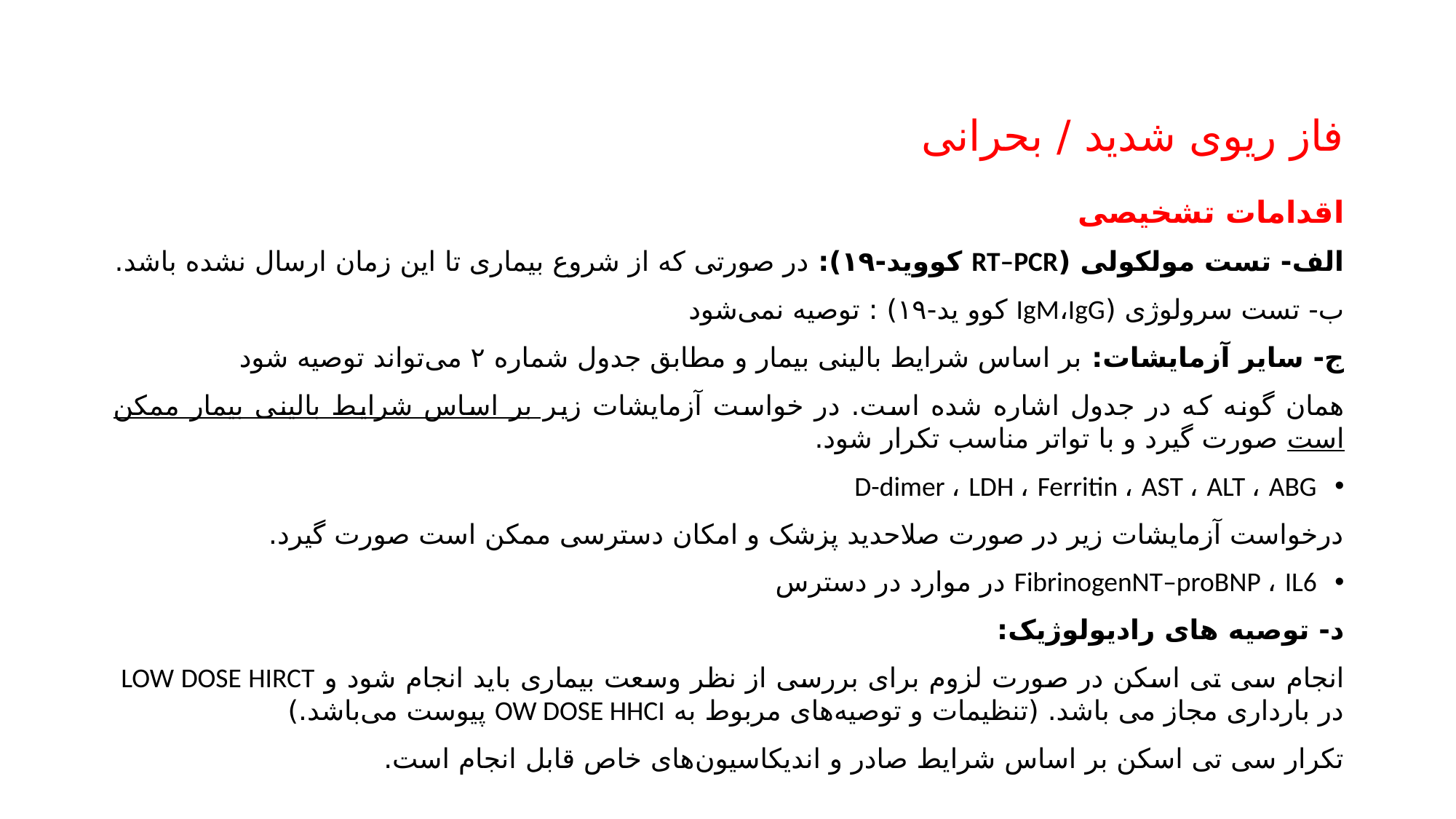

فاز ریوی شدید / بحرانی
اقدامات تشخیصی
الف- تست مولکولی (RT–PCR کووید-۱۹): در صورتی که از شروع بیماری تا این زمان ارسال نشده باشد.
ب- تست سرولوژی (IgM،IgG کوو ید-۱۹) : توصیه نمی‌شود
ج- سایر آزمایشات: بر اساس شرایط بالینی بیمار و مطابق جدول شماره ۲ می‌تواند توصیه شود
همان گونه که در جدول اشاره شده است. در خواست آزمایشات زیر بر اساس شرایط بالینی بیمار ممکن است صورت گیرد و با تواتر مناسب تکرار شود.
D-dimer ، LDH ، Ferritin ، AST ، ALT ، ABG
درخواست آزمایشات زیر در صورت صلاحدید پزشک و امکان دسترسی ممکن است صورت گیرد.
FibrinogenNT–proBNP ، IL6 در موارد در دسترس
د- توصیه های رادیولوژیک:
انجام سی تی اسکن در صورت لزوم برای بررسی از نظر وسعت بیماری باید انجام شود و LOW DOSE HIRCT  در بارداری مجاز می باشد. (تنظیمات و توصیه‌های مربوط به OW DOSE HHCI پیوست می‌باشد.)
تکرار سی تی اسکن بر اساس شرایط صادر و اندیکاسیون‌های خاص قابل انجام است.